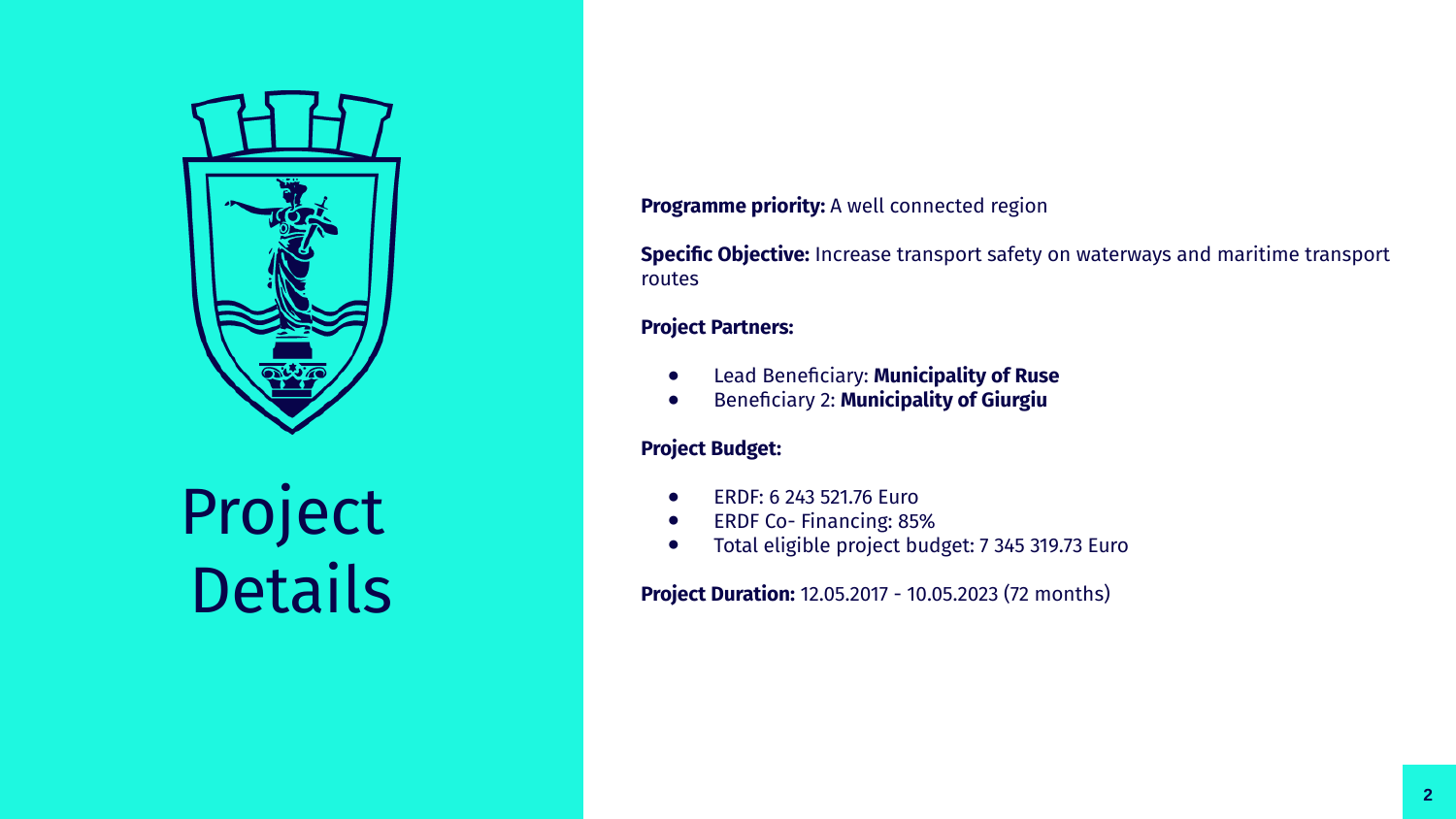

Programme priority: A well connected region
Specific Objective: Increase transport safety on waterways and maritime transport routes
Project Partners:
Lead Beneficiary: Municipality of Ruse
Beneficiary 2: Municipality of Giurgiu
Project Budget:
ERDF: 6 243 521.76 Euro
ERDF Co- Financing: 85%
Total eligible project budget: 7 345 319.73 Euro
Project Duration: 12.05.2017 - 10.05.2023 (72 months)
# Project Details
2